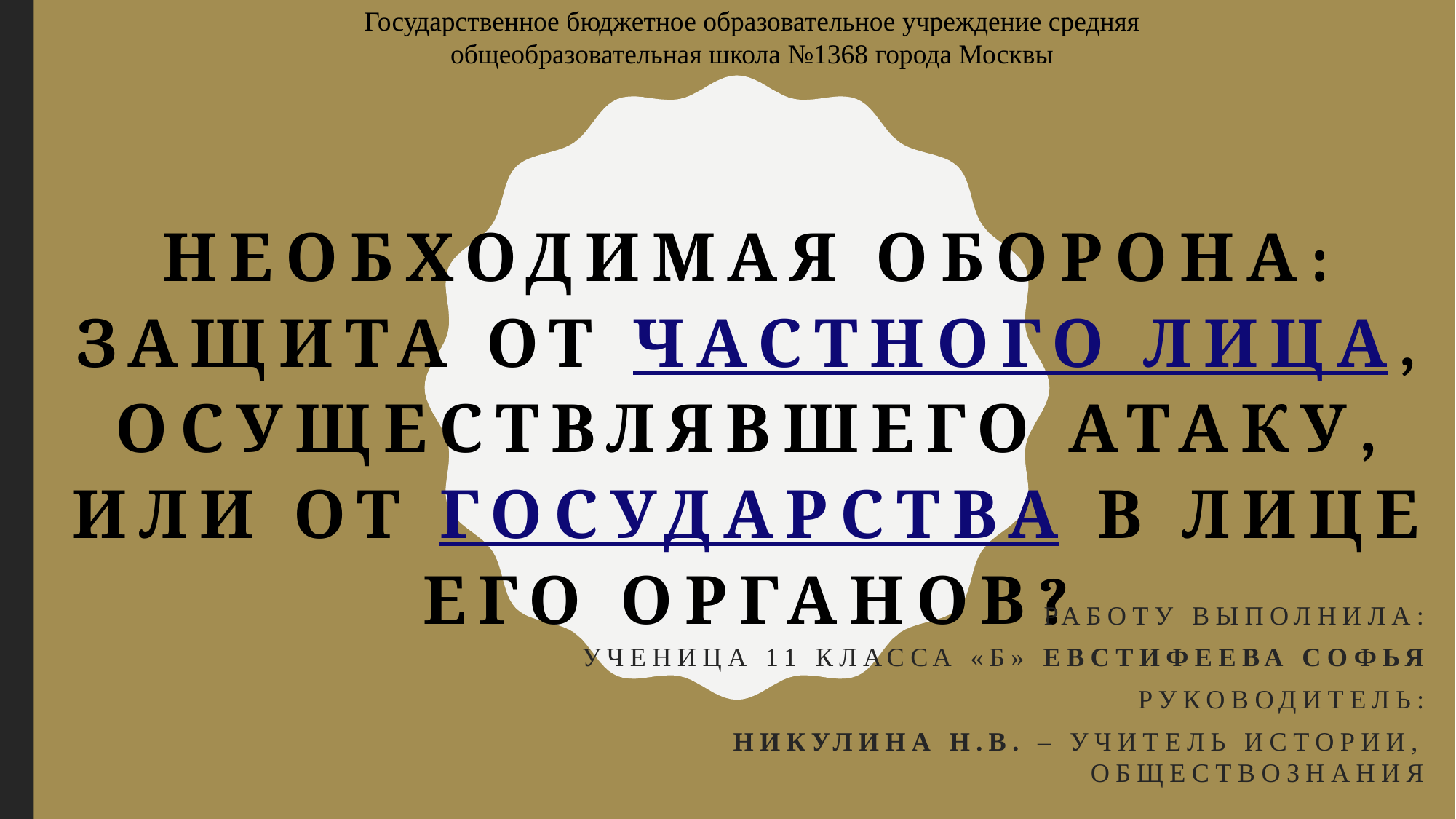

Государственное бюджетное образовательное учреждение средняя общеобразовательная школа №1368 города Москвы

# Необходимая оборона: защита от частного лица, осуществлявшего атаку, или от государства в лице его органов?
Работу выполнила:
ученица 11 класса «Б» Евстифеева Софья
Руководитель:
Никулина Н.В. – учитель истории, обществознания